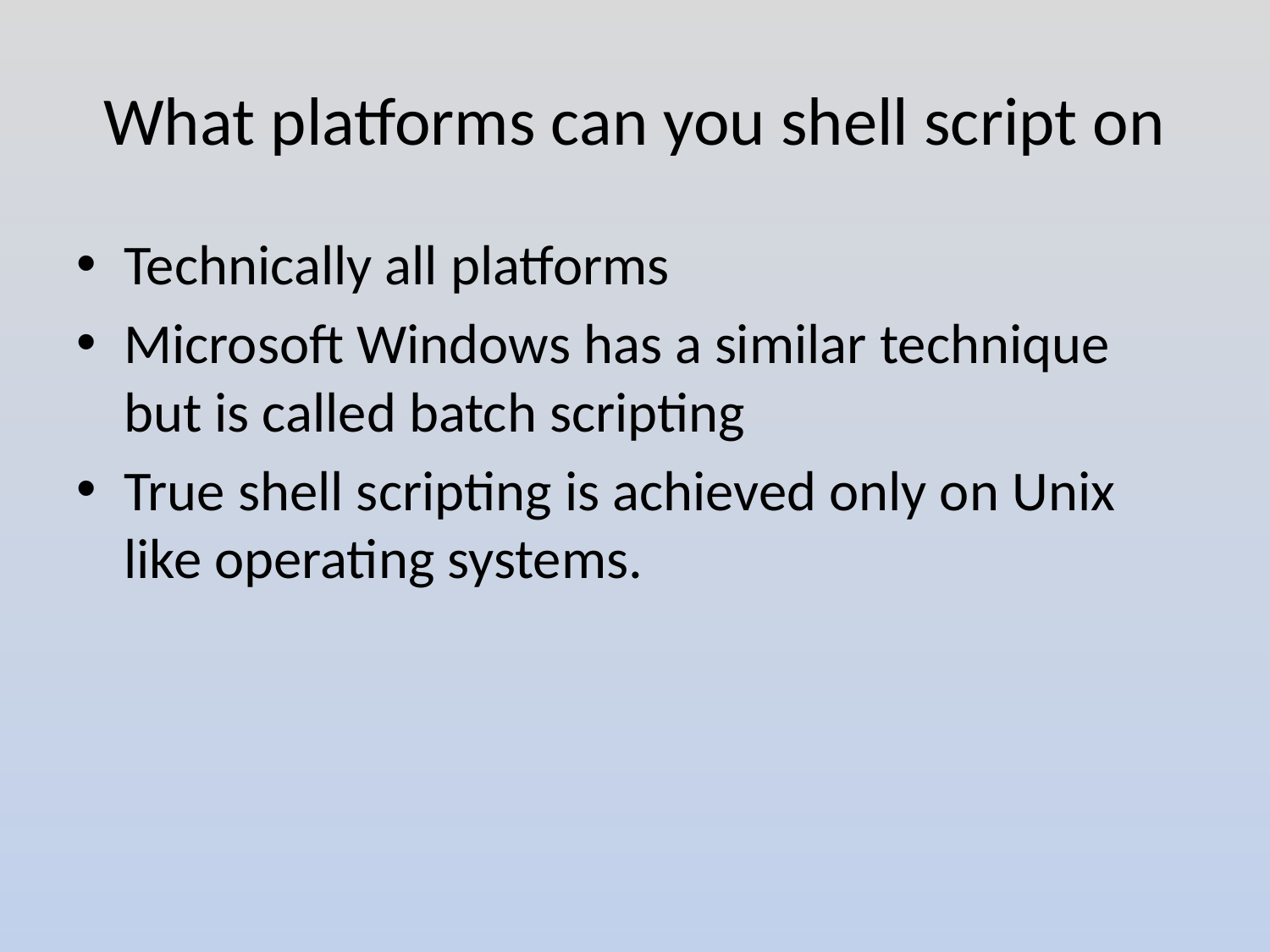

# What platforms can you shell script on
Technically all platforms
Microsoft Windows has a similar technique but is called batch scripting
True shell scripting is achieved only on Unix like operating systems.